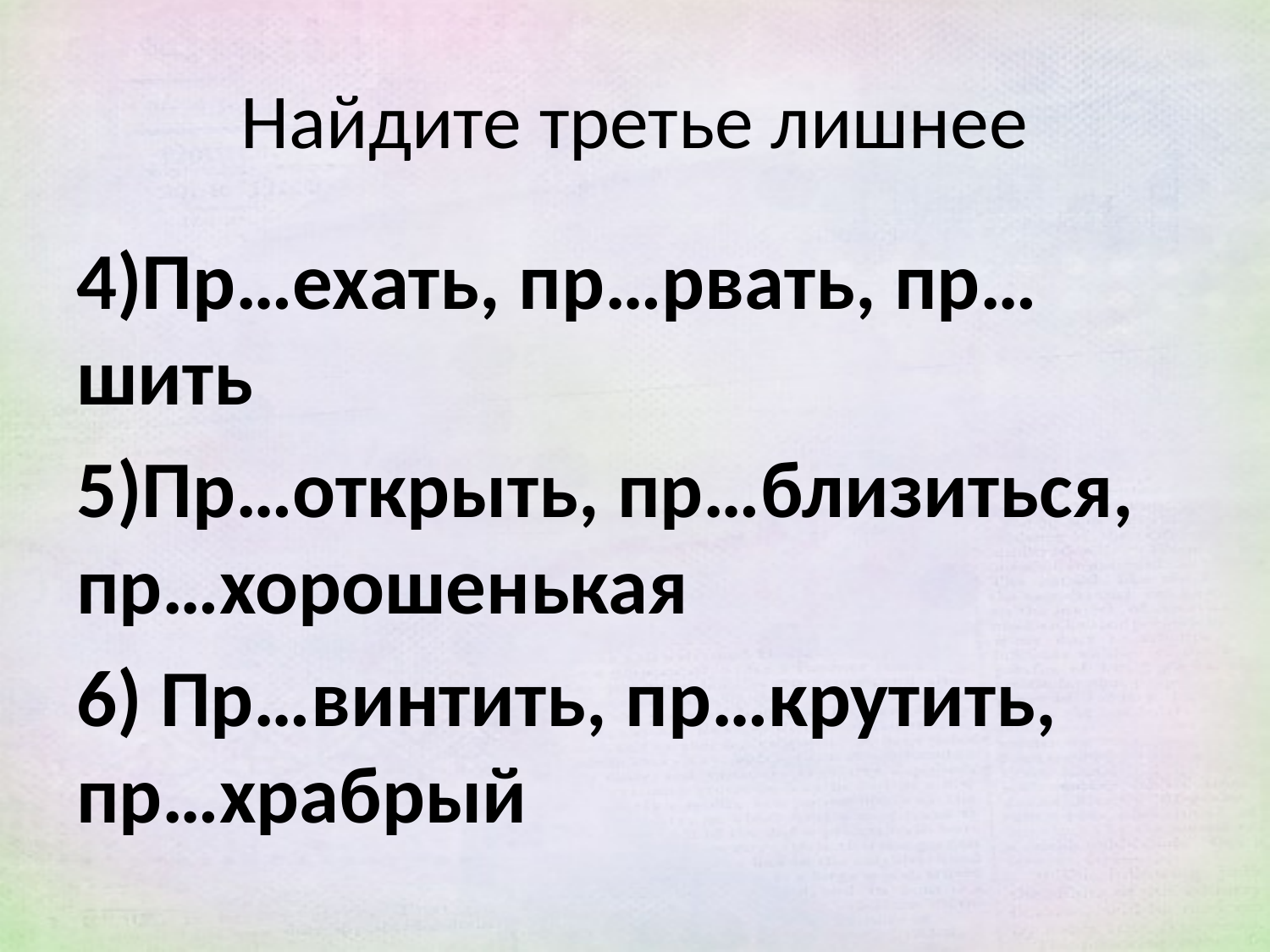

# Найдите третье лишнее
4)Пр…ехать, пр…рвать, пр…шить
5)Пр…открыть, пр…близиться, пр…хорошенькая
6) Пр…винтить, пр…крутить, пр…храбрый